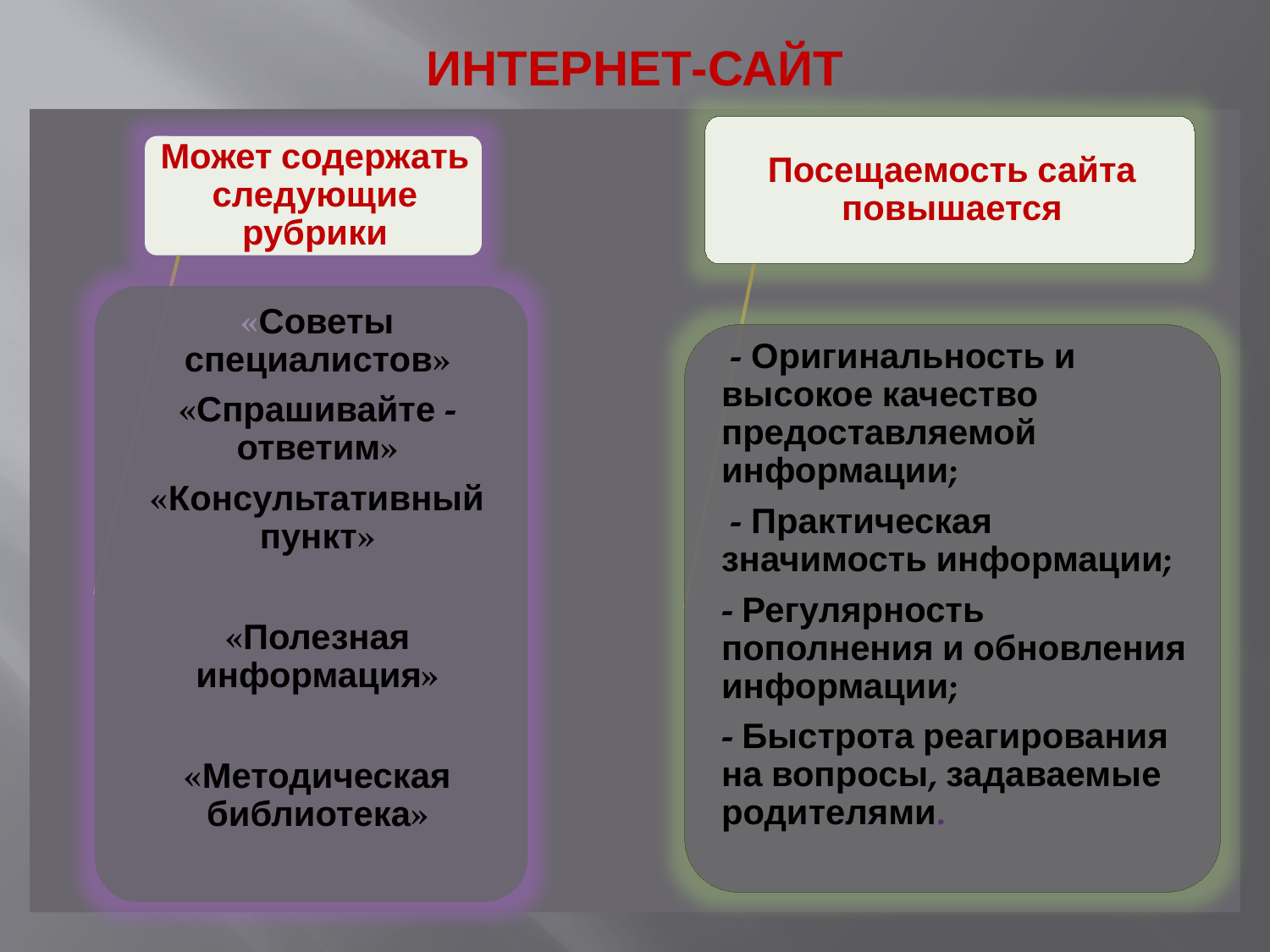

# Интернет-сайт
Может содержать следующие рубрики
«Советы специалистов»
«Спрашивайте - ответим»
«Консультативный пункт»

«Полезная информация»

«Методическая библиотека»

Посещаемость сайта повышается

 - Оригинальность и высокое качество предоставляемой информации;
 - Практическая значимость информации;
- Регулярность пополнения и обновления информации;
- Быстрота реагирования на вопросы, задаваемые родителями.